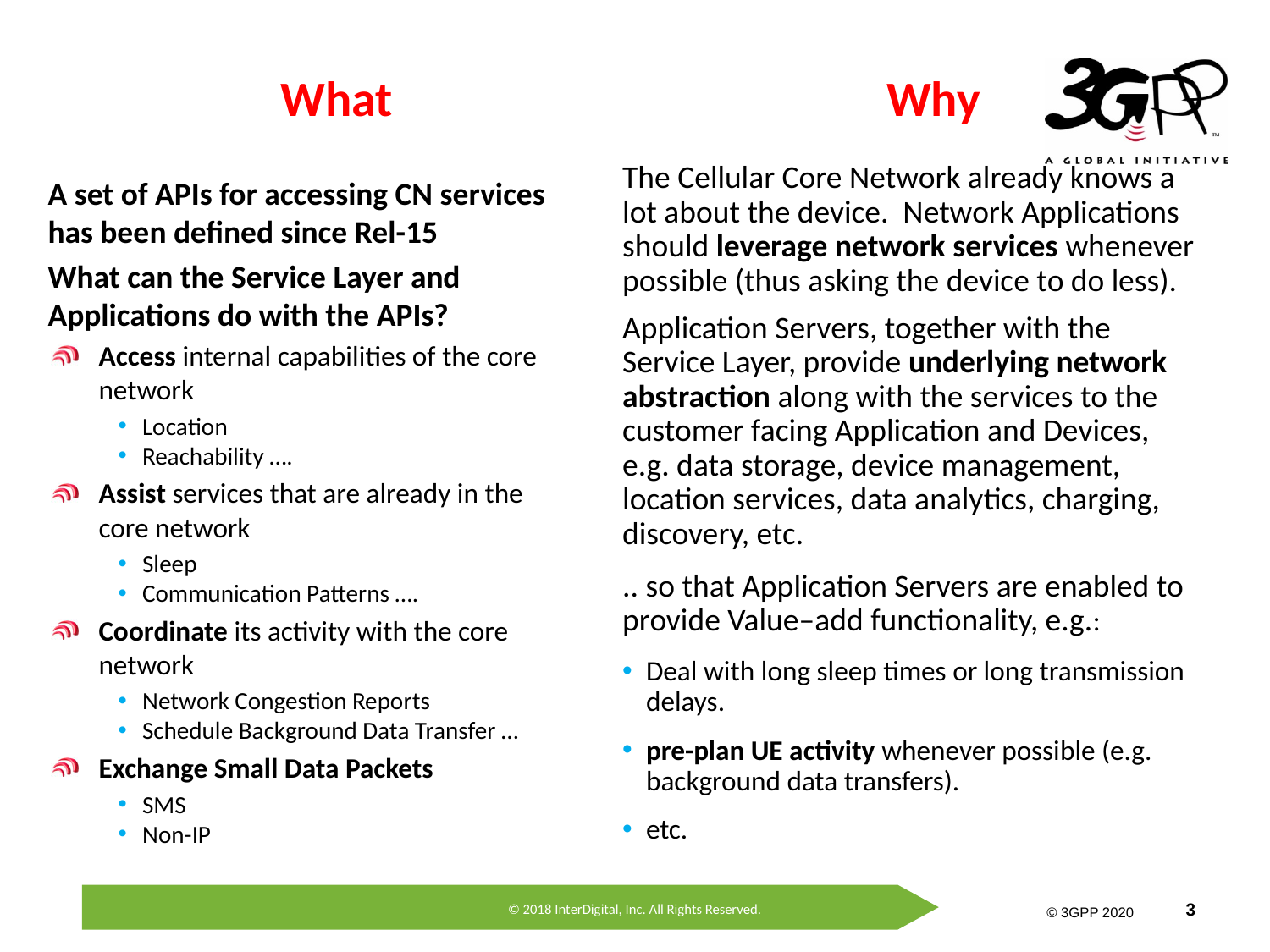

Why
# What
The Cellular Core Network already knows a lot about the device.  Network Applications should leverage network services whenever possible (thus asking the device to do less).
Application Servers, together with the Service Layer, provide underlying network abstraction along with the services to the customer facing Application and Devices, e.g. data storage, device management, location services, data analytics, charging, discovery, etc.
.. so that Application Servers are enabled to provide Value–add functionality, e.g.:
Deal with long sleep times or long transmission delays.
pre-plan UE activity whenever possible (e.g. background data transfers).
etc.

A set of APIs for accessing CN services has been defined since Rel-15
What can the Service Layer and Applications do with the APIs?
Access internal capabilities of the core network
Location
Reachability ….
Assist services that are already in the core network
Sleep
Communication Patterns ….
Coordinate its activity with the core network
Network Congestion Reports
Schedule Background Data Transfer …
Exchange Small Data Packets
SMS
Non-IP

3
© 2018 InterDigital, Inc. All Rights Reserved.